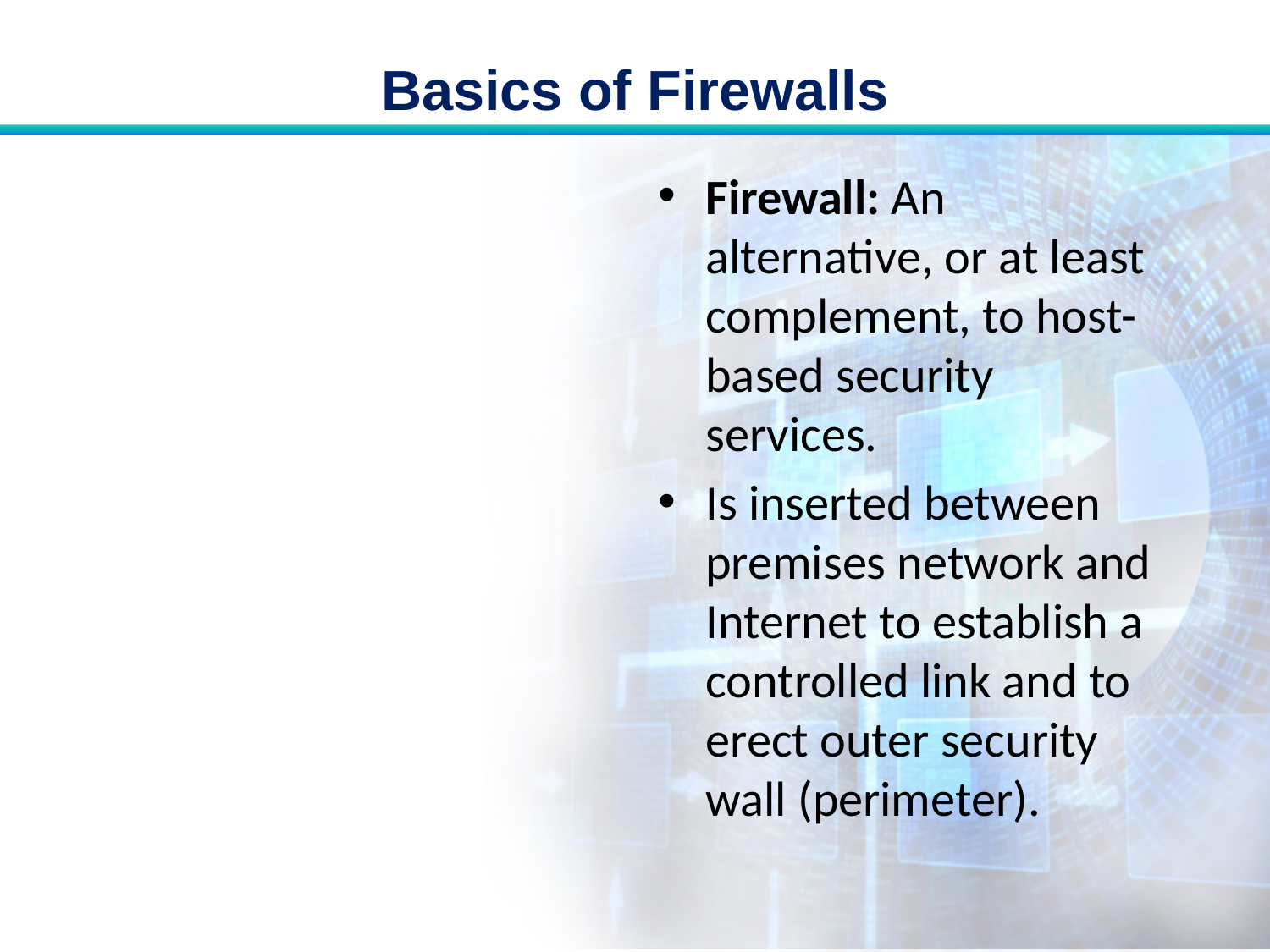

# Basics of Firewalls
Firewall: An alternative, or at least complement, to host-based security services.
Is inserted between premises network and Internet to establish a controlled link and to erect outer security wall (perimeter).